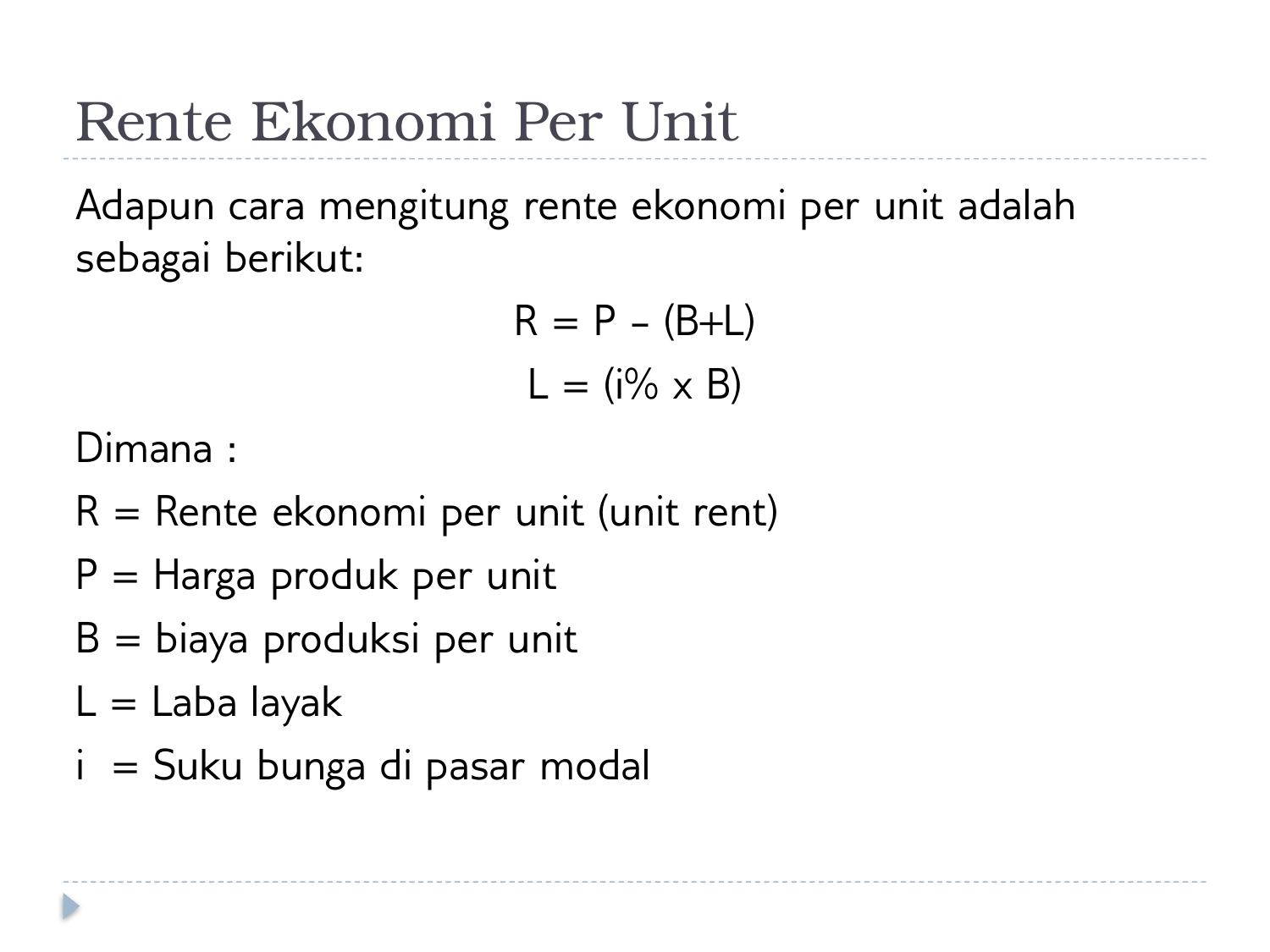

# Rente Ekonomi Per Unit
Adapun cara mengitung rente ekonomi per unit adalah sebagai berikut:
R = P – (B+L)
L = (i% x B)
Dimana :
R = Rente ekonomi per unit (unit rent)
P = Harga produk per unit
B = biaya produksi per unit
L = Laba layak
i  = Suku bunga di pasar modal